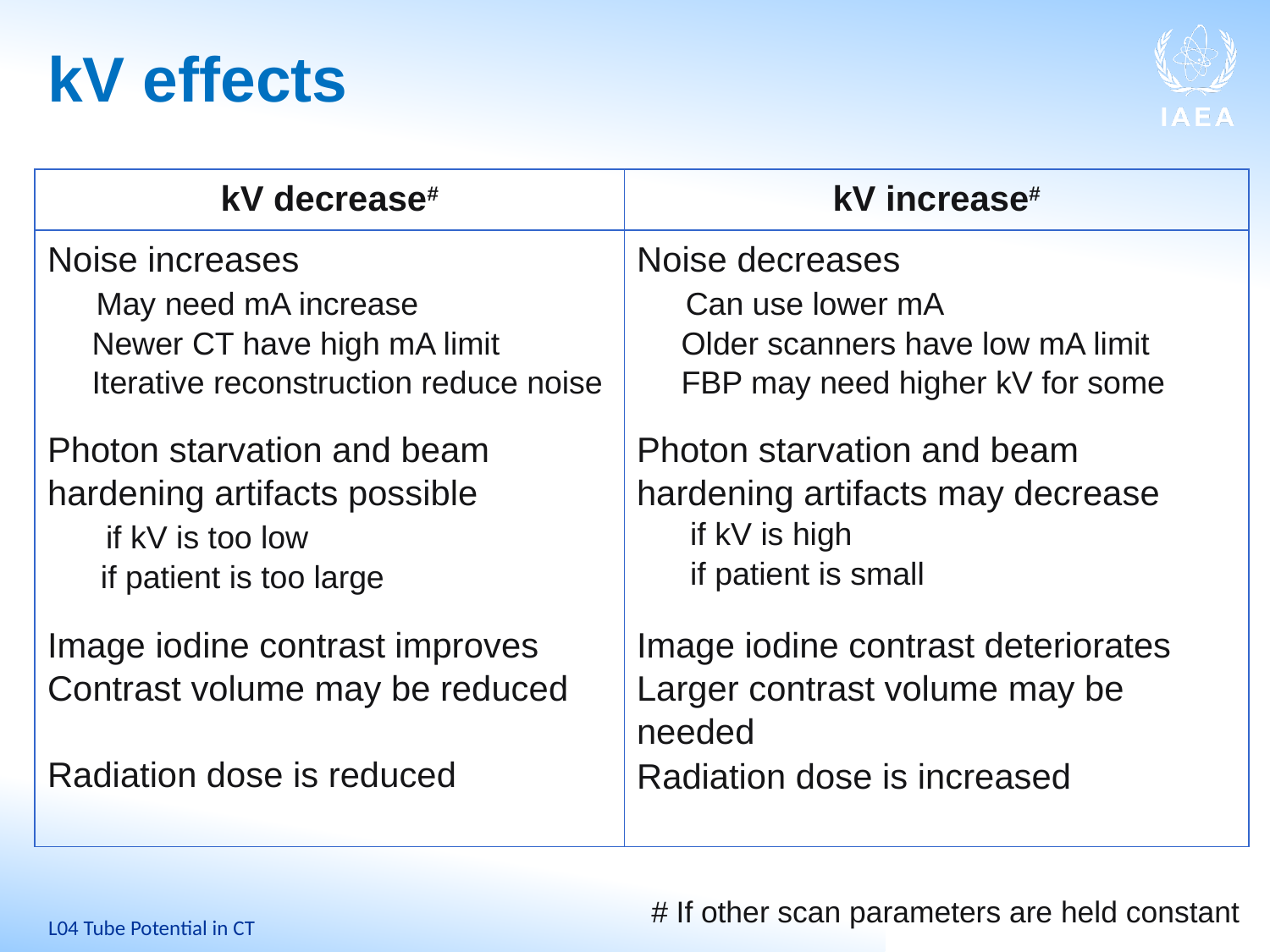

# kV effects
| kV decrease# | kV increase# |
| --- | --- |
| Noise increases May need mA increase Newer CT have high mA limit Iterative reconstruction reduce noise Photon starvation and beam hardening artifacts possible if kV is too low if patient is too large Image iodine contrast improves Contrast volume may be reduced Radiation dose is reduced | Noise decreases Can use lower mA Older scanners have low mA limit FBP may need higher kV for some Photon starvation and beam hardening artifacts may decrease if kV is high if patient is small Image iodine contrast deteriorates Larger contrast volume may be needed Radiation dose is increased |
# If other scan parameters are held constant